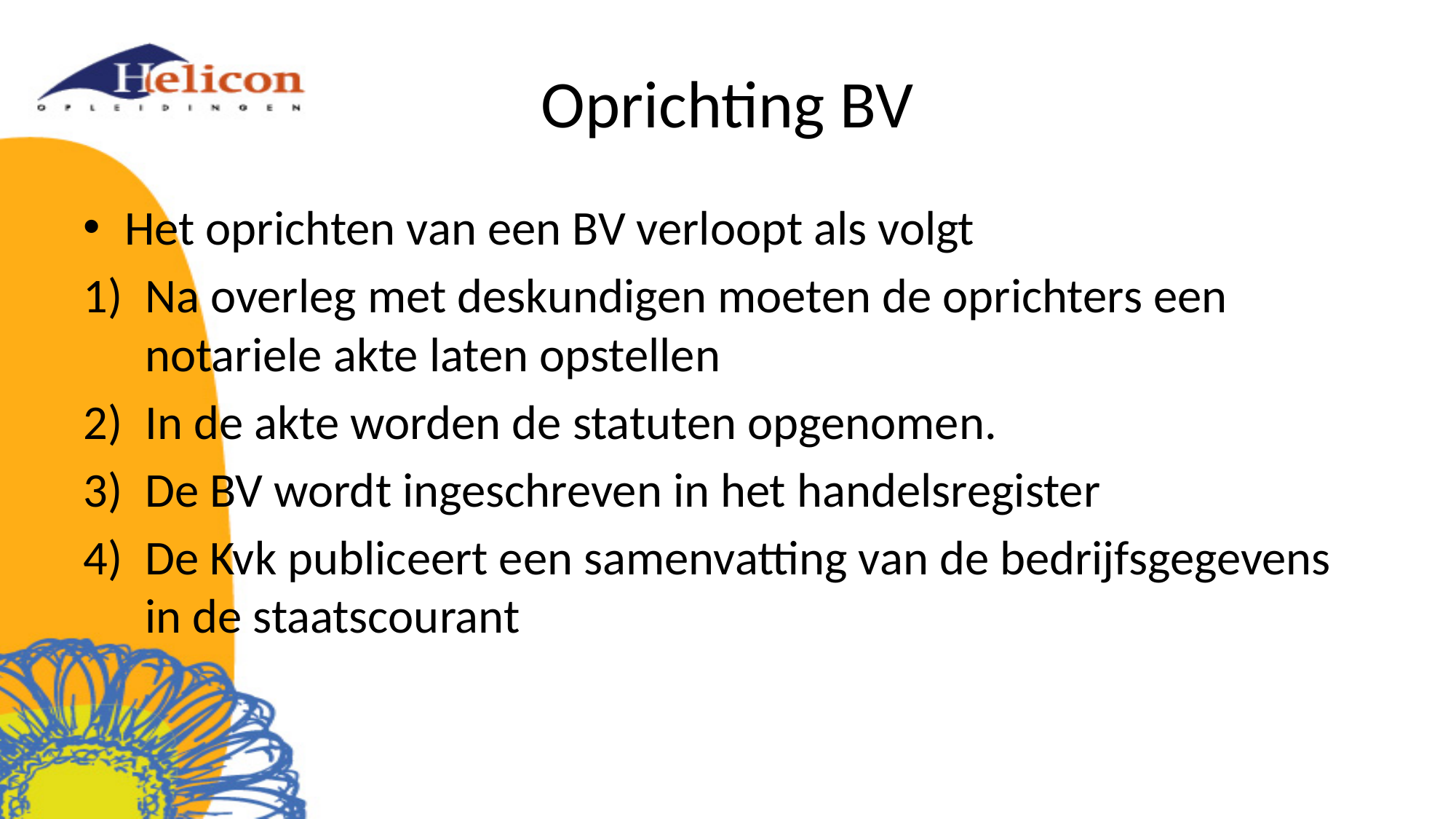

# Oprichting BV
Het oprichten van een BV verloopt als volgt
Na overleg met deskundigen moeten de oprichters een notariele akte laten opstellen
In de akte worden de statuten opgenomen.
De BV wordt ingeschreven in het handelsregister
De Kvk publiceert een samenvatting van de bedrijfsgegevens in de staatscourant